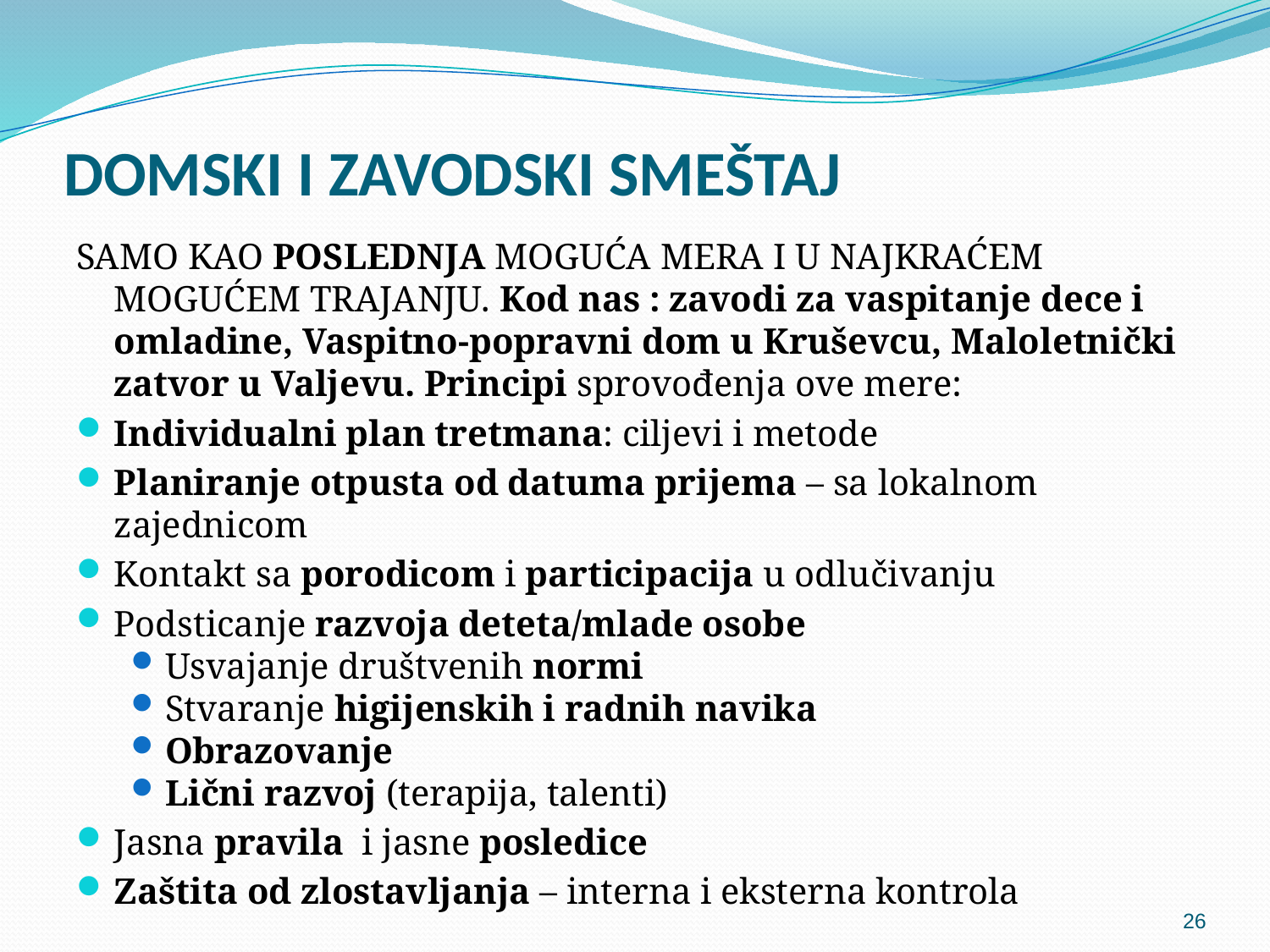

# DOMSKI I ZAVODSKI SMEŠTAJ
SAMO KAO POSLEDNJA MOGUĆA MERA I U NAJKRAĆEM MOGUĆEM TRAJANJU. Kod nas : zavodi za vaspitanje dece i omladine, Vaspitno-popravni dom u Kruševcu, Maloletnički zatvor u Valjevu. Principi sprovođenja ove mere:
Individualni plan tretmana: ciljevi i metode
Planiranje otpusta od datuma prijema – sa lokalnom zajednicom
Kontakt sa porodicom i participacija u odlučivanju
Podsticanje razvoja deteta/mlade osobe
Usvajanje društvenih normi
Stvaranje higijenskih i radnih navika
Obrazovanje
Lični razvoj (terapija, talenti)
Jasna pravila  i jasne posledice
Zaštita od zlostavljanja – interna i eksterna kontrola
26